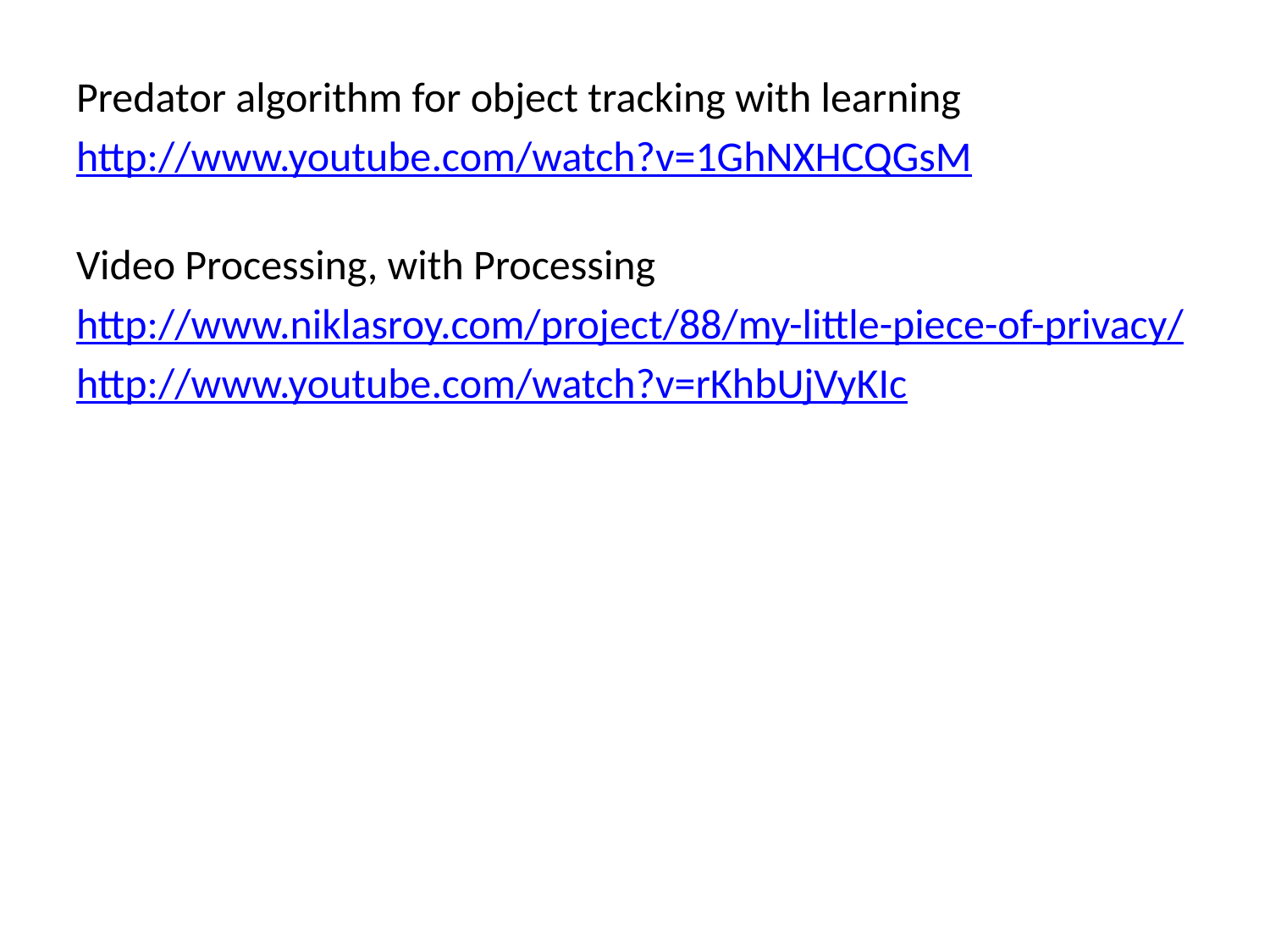

Predator algorithm for object tracking with learning
http://www.youtube.com/watch?v=1GhNXHCQGsM

Video Processing, with Processing
http://www.niklasroy.com/project/88/my-little-piece-of-privacy/
http://www.youtube.com/watch?v=rKhbUjVyKIc